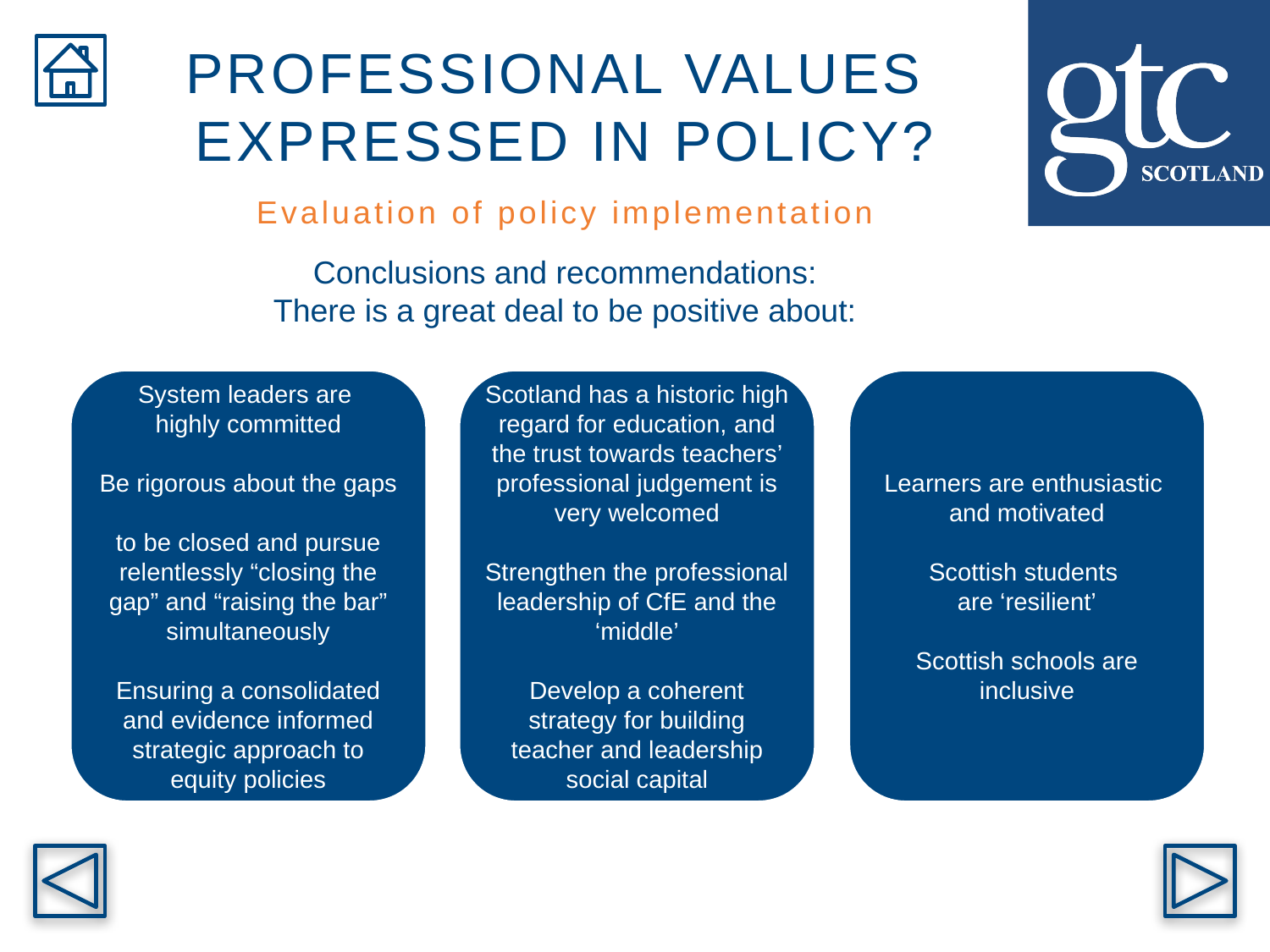

PROFESSIONAL VALUES
EXPRESSED IN POLICY?

Evaluation of policy implementation
Conclusions and recommendations:
There is a great deal to be positive about:
System leaders are
highly committed

Be rigorous about the gaps
to be closed and pursue relentlessly “closing the
gap” and “raising the bar” simultaneously

Ensuring a consolidated and evidence informed strategic approach to equity policies
Scotland has a historic high regard for education, and the trust towards teachers’ professional judgement is very welcomed

Strengthen the professional leadership of CfE and the ‘middle’

Develop a coherent strategy for building teacher and leadership social capital
Learners are enthusiastic
and motivated

Scottish students
are ‘resilient’

Scottish schools are inclusive